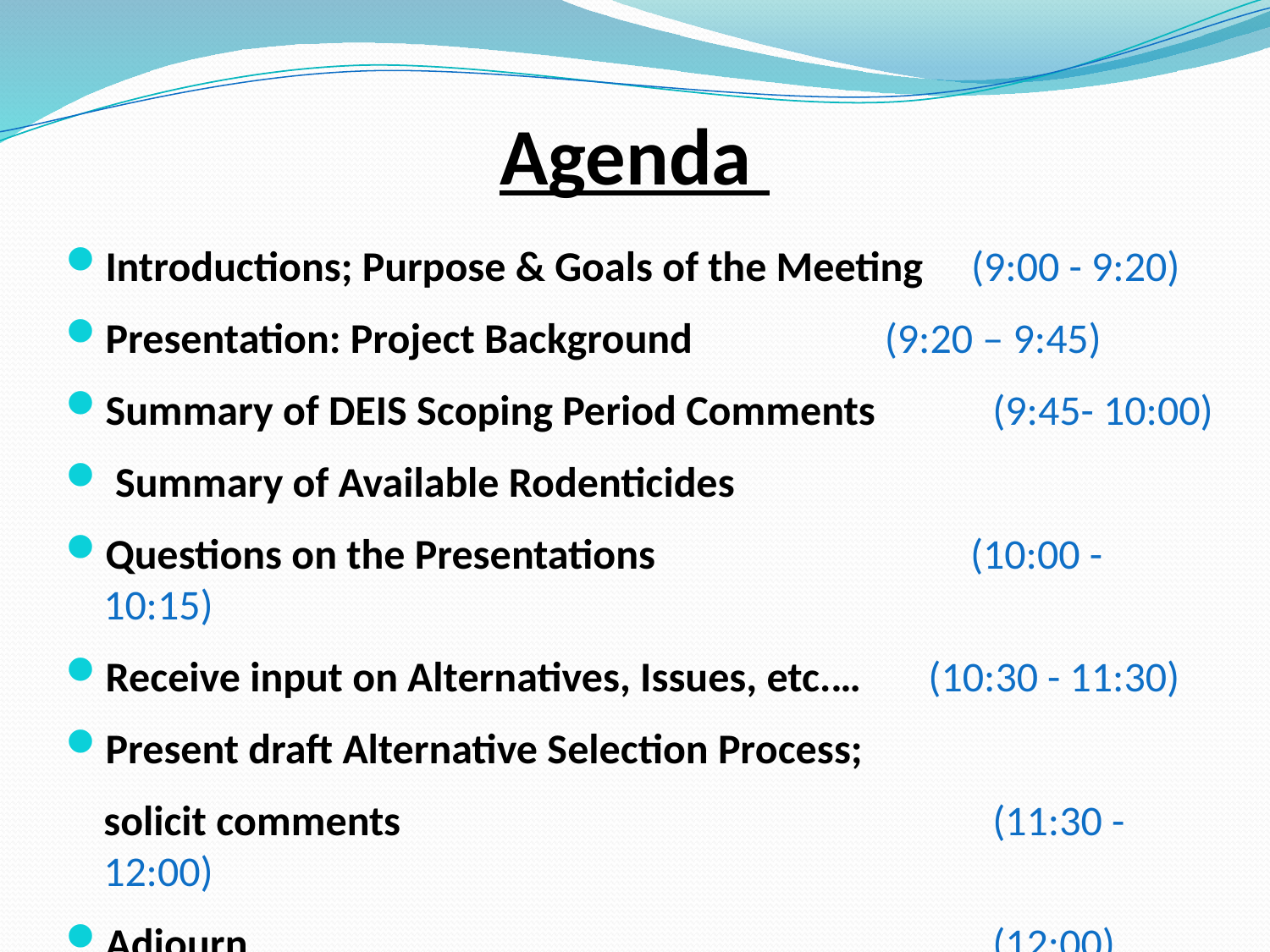

# Agenda
Introductions; Purpose & Goals of the Meeting     (9:00 - 9:20)
Presentation: Project Background 	            	  (9:20 – 9:45)
Summary of DEIS Scoping Period Comments	(9:45- 10:00)
 Summary of Available Rodenticides
Questions on the Presentations	          	           (10:00 - 10:15)
Receive input on Alternatives, Issues, etc.…       (10:30 - 11:30)
Present draft Alternative Selection Process;
	solicit comments	           				(11:30 - 12:00)
Adjourn 						(12:00)